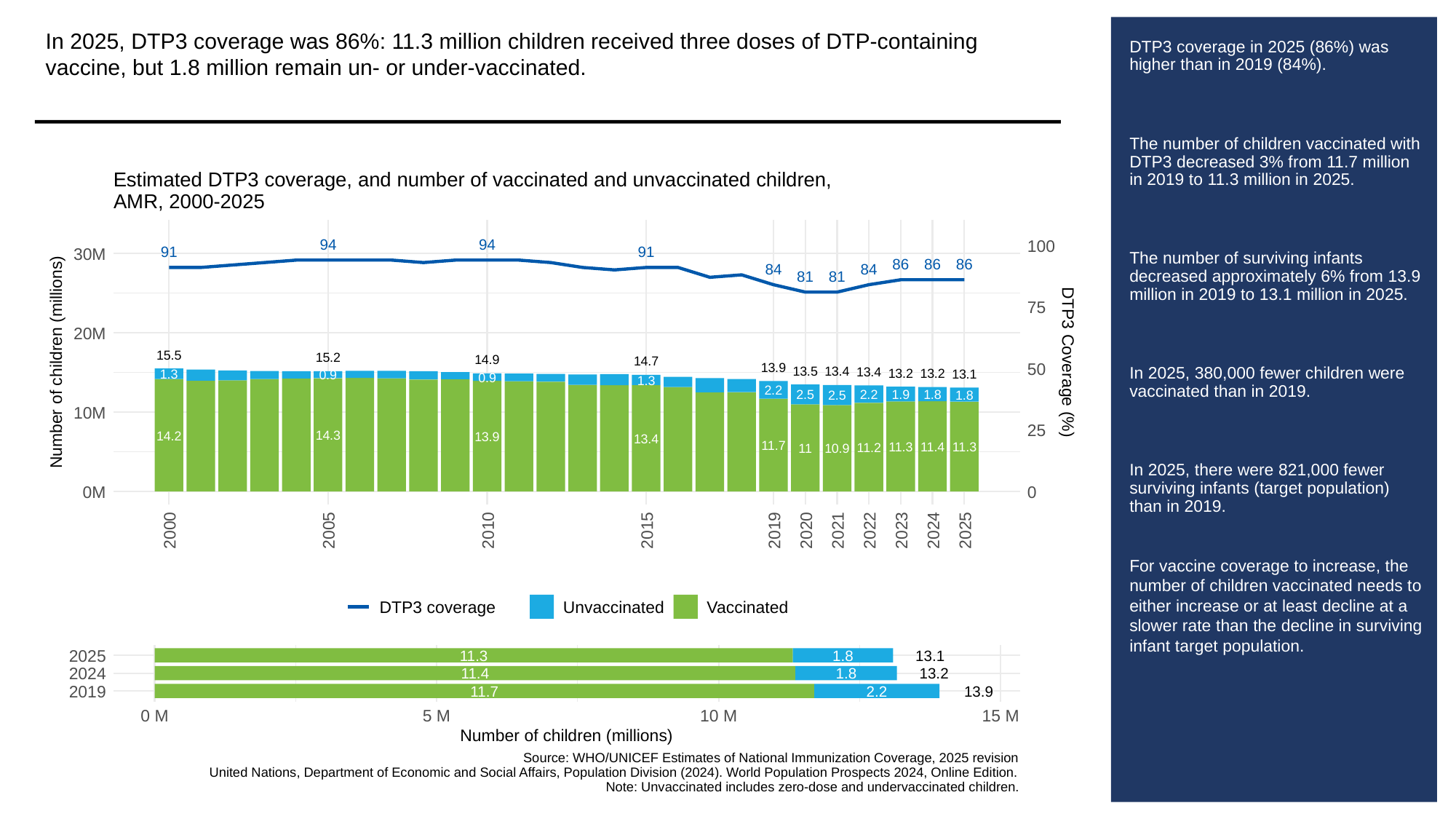

In 2025, DTP3 coverage was 86%: 11.3 million children received three doses of DTP-containing vaccine, but 1.8 million remain un- or under-vaccinated.
# DTP3 coverage in 2025 (86%) was higher than in 2019 (84%).

The number of children vaccinated with DTP3 decreased 3% from 11.7 million in 2019 to 11.3 million in 2025.

The number of surviving infants decreased approximately 6% from 13.9 million in 2019 to 13.1 million in 2025.

In 2025, 380,000 fewer children were vaccinated than in 2019.

In 2025, there were 821,000 fewer surviving infants (target population) than in 2019.

For vaccine coverage to increase, the number of children vaccinated needs to either increase or at least decline at a slower rate than the decline in surviving infant target population.

Estimated DTP3 coverage, and number of vaccinated and unvaccinated children,
AMR, 2000-2025

94
94
100
91
91
30M

86
86
86

84
84
81
81

75
20M

15.5
15.2
14.9
Number of children (millions)
DTP3 Coverage (%)
14.7
50
13.9
13.5
13.4
13.4
13.2

13.2
13.1
1.3

0.9

0.9

1.3

2.2

1.9
2.2
1.8
2.5
1.8
2.5

10M

25
14.3
14.2
13.9
13.4
11.7
11.4
11.3
11.3
11.2
11
10.9

0M
0

2000
2005
2010
2015
2019
2020
2021
2022
2023
2024
2025

DTP3 coverage
Unvaccinated
Vaccinated

2025
11.3
1.8
13.1

2024
11.4
1.8
13.2

2019
11.7
2.2
13.9

0 M
5 M
10 M
15 M
Number of children (millions)
Source: WHO/UNICEF Estimates of National Immunization Coverage, 2025 revision
United Nations, Department of Economic and Social Affairs, Population Division (2024). World Population Prospects 2024, Online Edition.
Note: Unvaccinated includes zero-dose and undervaccinated children.